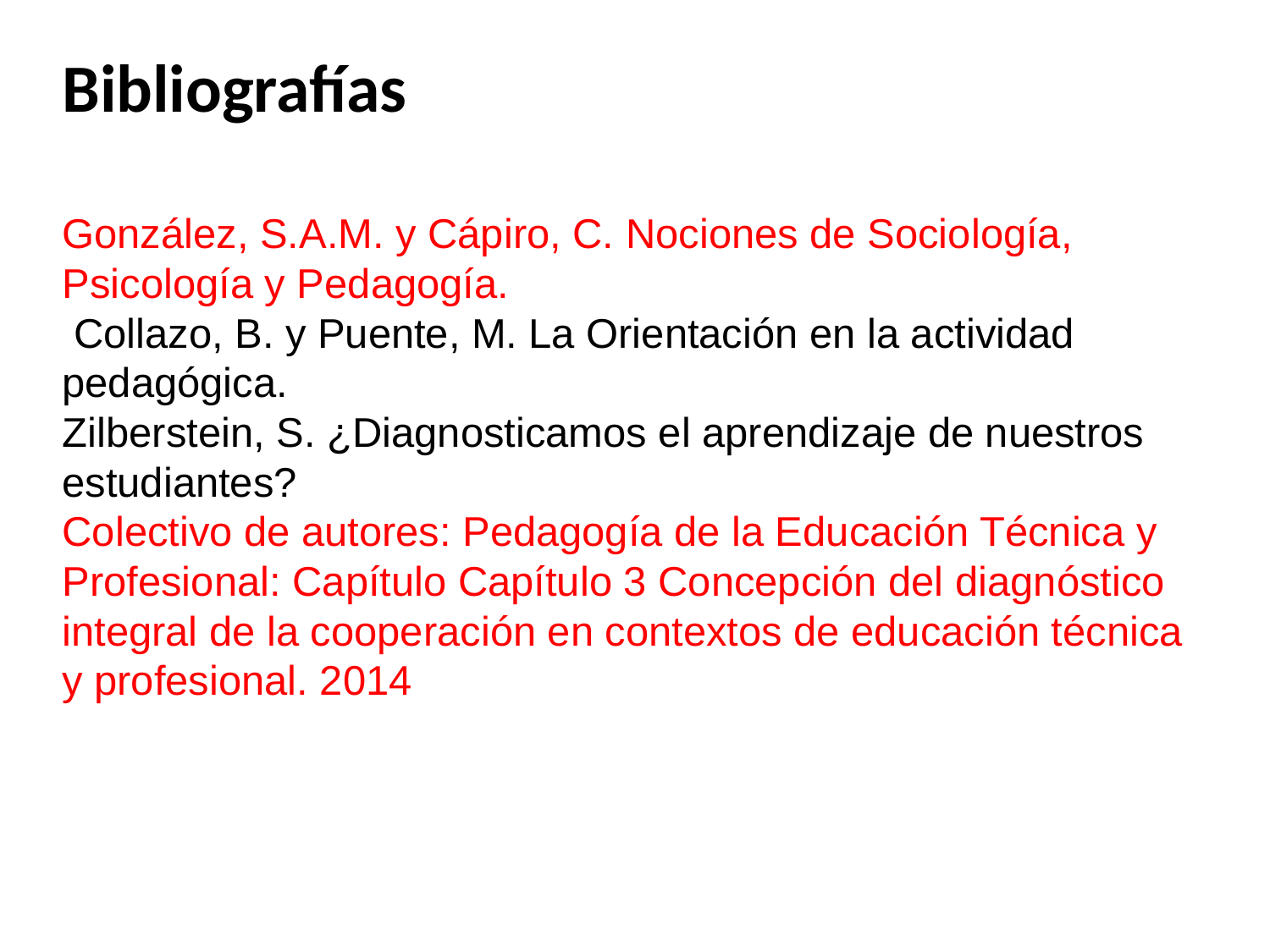

# Bibliografías González, S.A.M. y Cápiro, C. Nociones de Sociología, Psicología y Pedagogía. Collazo, B. y Puente, M. La Orientación en la actividad pedagógica. Zilberstein, S. ¿Diagnosticamos el aprendizaje de nuestros estudiantes? Colectivo de autores: Pedagogía de la Educación Técnica y Profesional: Capítulo Capítulo 3 Concepción del diagnóstico integral de la cooperación en contextos de educación técnica y profesional. 2014